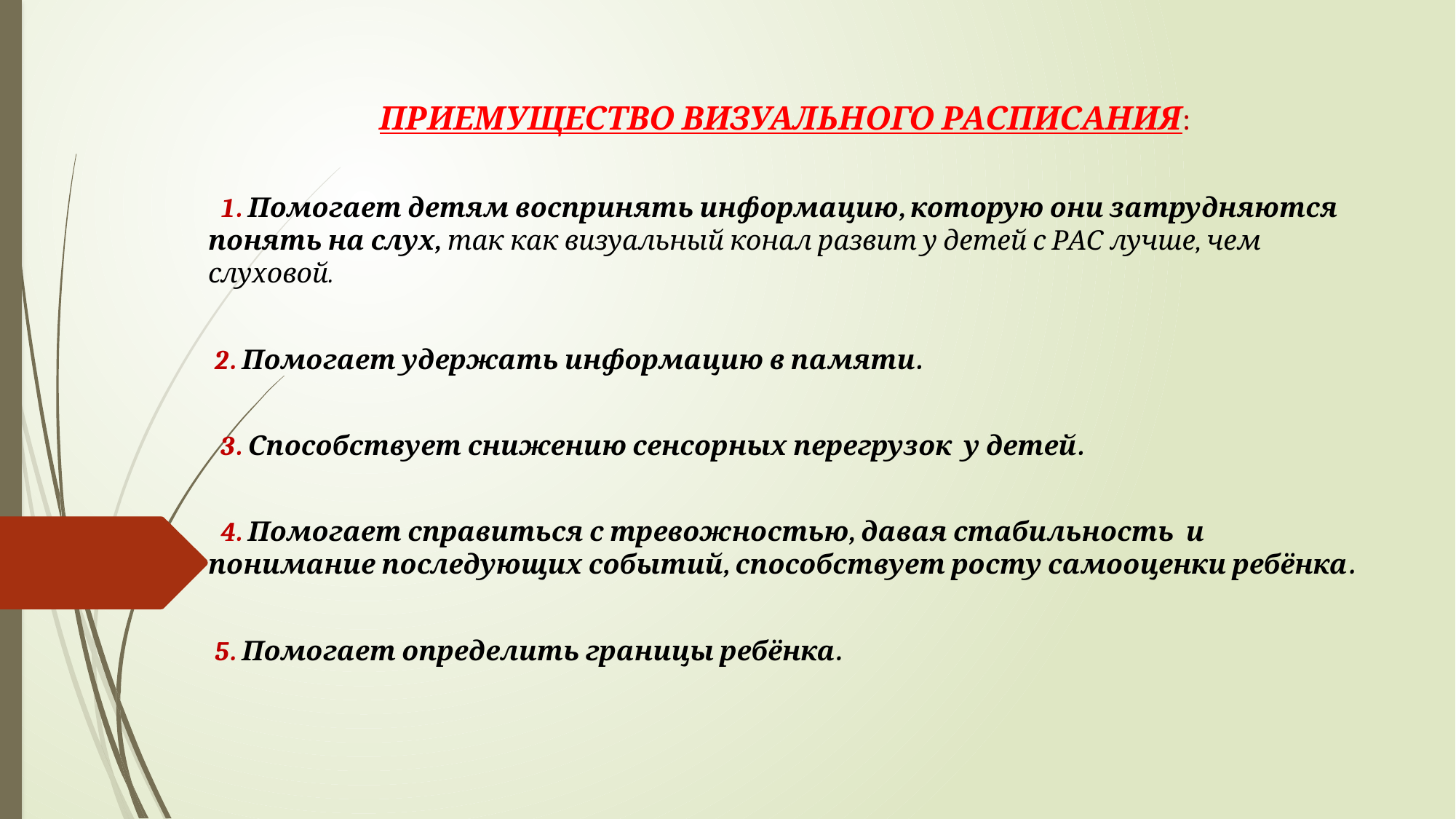

ПРИЕМУЩЕСТВО ВИЗУАЛЬНОГО РАСПИСАНИЯ:

  1. Помогает детям воспринять информацию, которую они затрудняются   понять на слух, так как визуальный конал развит у детей с РАС лучше, чем слуховой.

 2. Помогает удержать информацию в памяти.

  3. Способствует снижению сенсорных перегрузок  у детей.

  4. Помогает справиться с тревожностью, давая стабильность  и понимание последующих событий, способствует росту самооценки ребёнка.

 5. Помогает определить границы ребёнка.